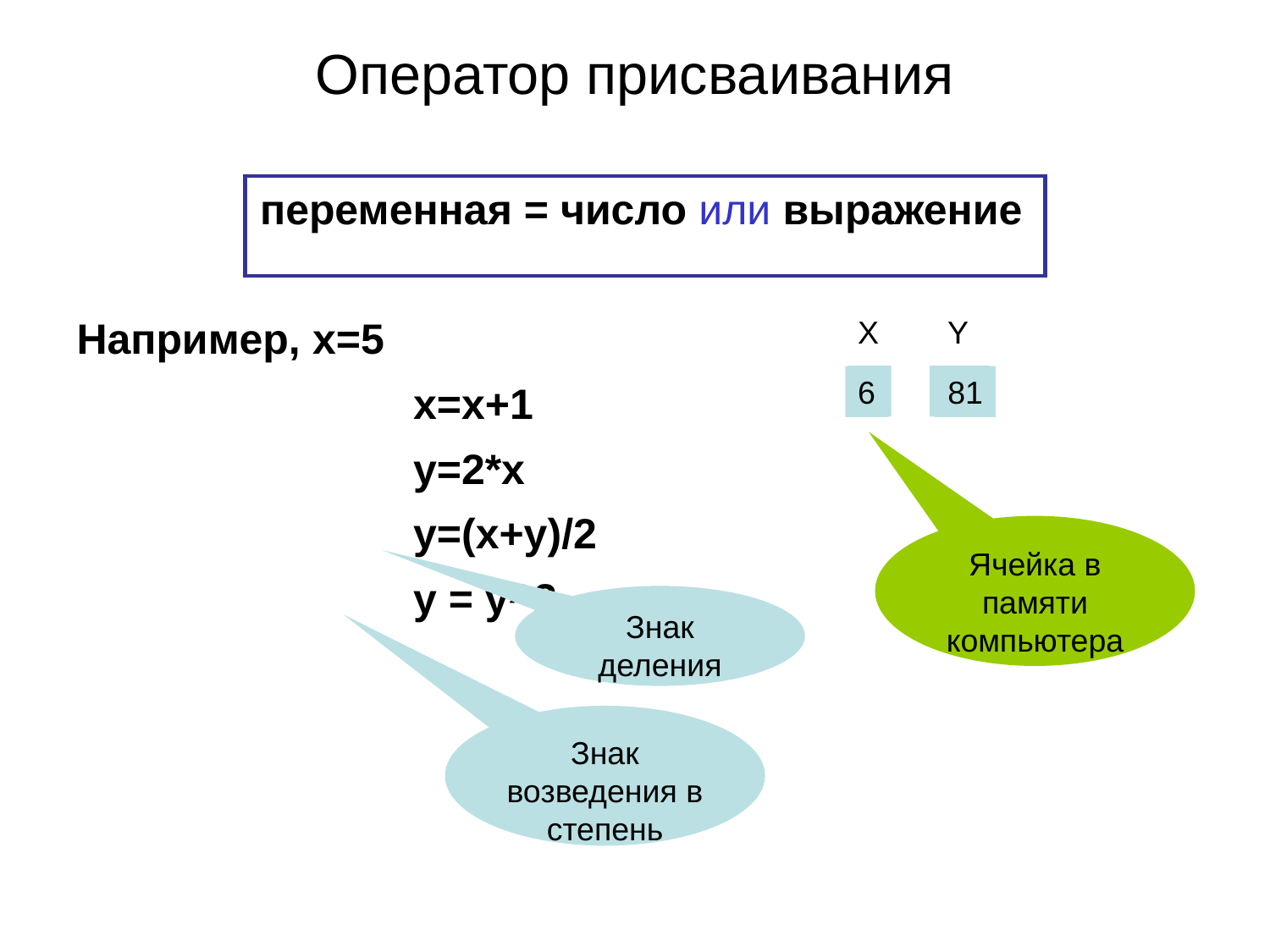

# Оператор присваивания
 переменная = число или выражение

Например, x=5
			   x=x+1
			   y=2*x
  			   y=(x+y)/2
			   y = у^2

X
Y
5
12
81
6
9
Ячейка в памяти компьютера
Знак деления
Знак возведения в степень